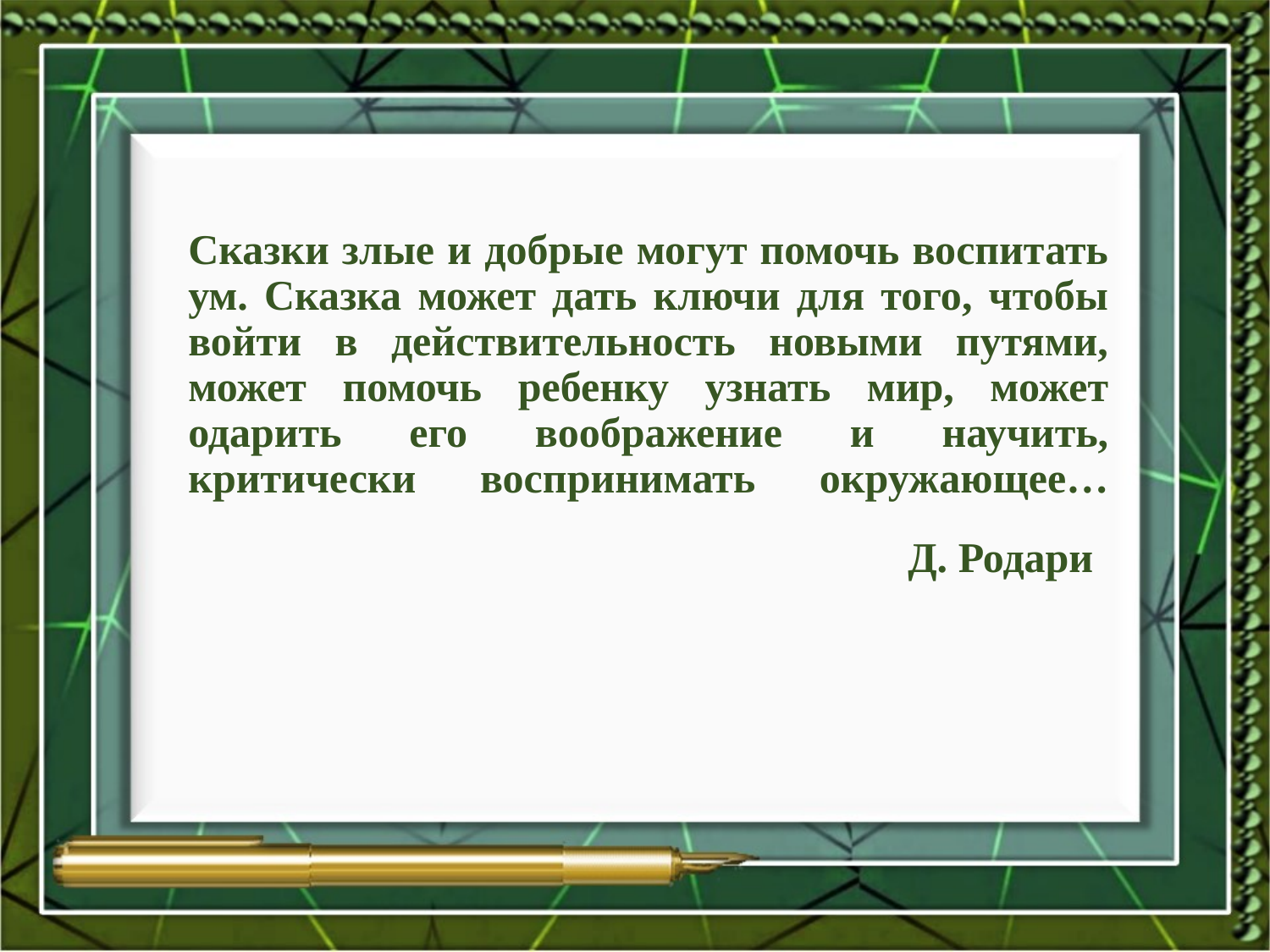

# Сказки злые и добрые могут помочь воспитать ум. Сказка может дать ключи для того, чтобы войти в действительность новыми путями, может помочь ребенку узнать мир, может одарить его воображение и научить, критически воспринимать окружающее… Д. Родари